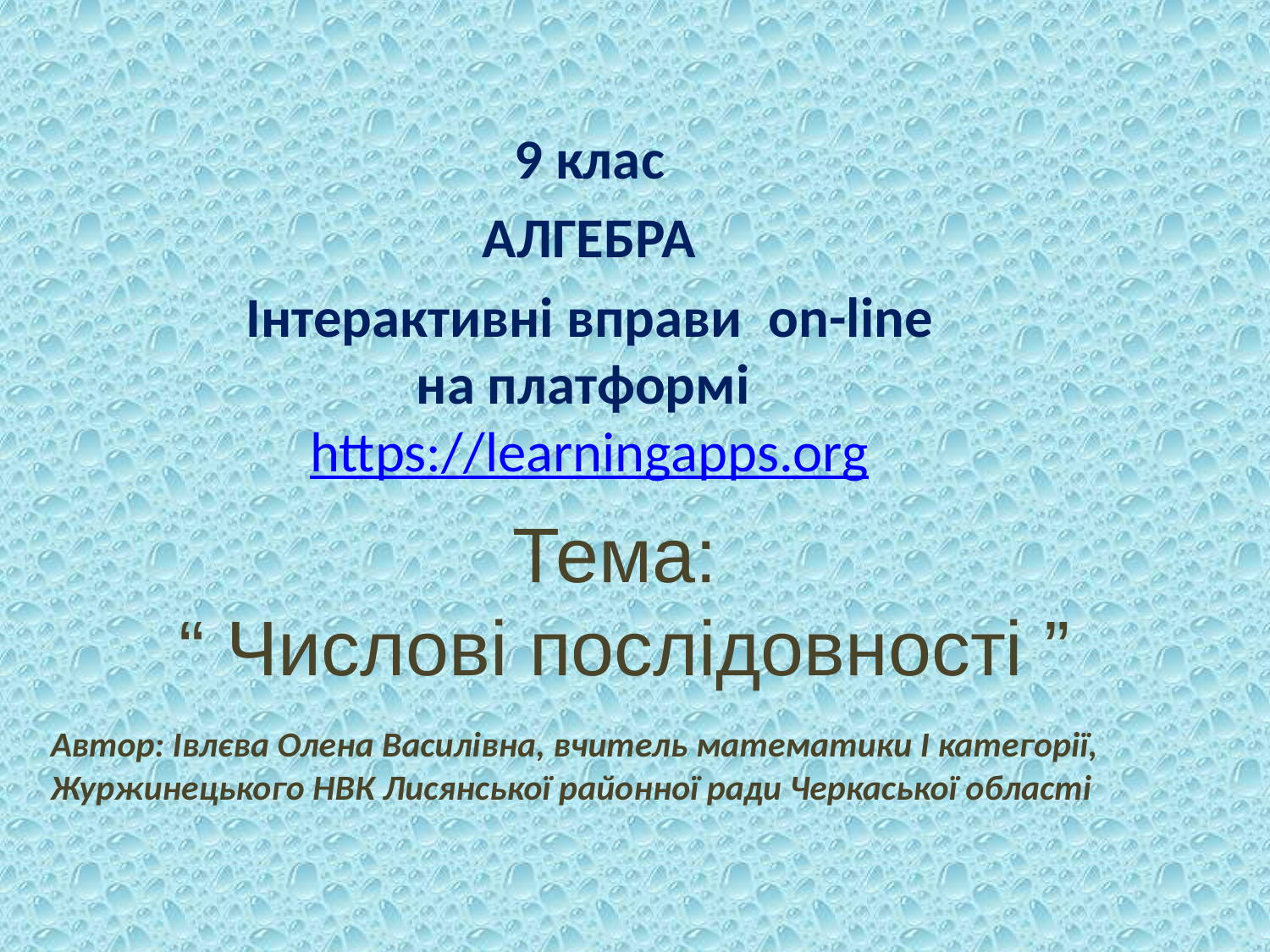

9 клас
АЛГЕБРА
Інтерактивні вправи  on-line
на платформі
https://learningapps.org

# Тема: “ Числові послідовності ”
Автор: Івлєва Олена Василівна, вчитель математики І категорії,
Журжинецького НВК Лисянської районної ради Черкаської області